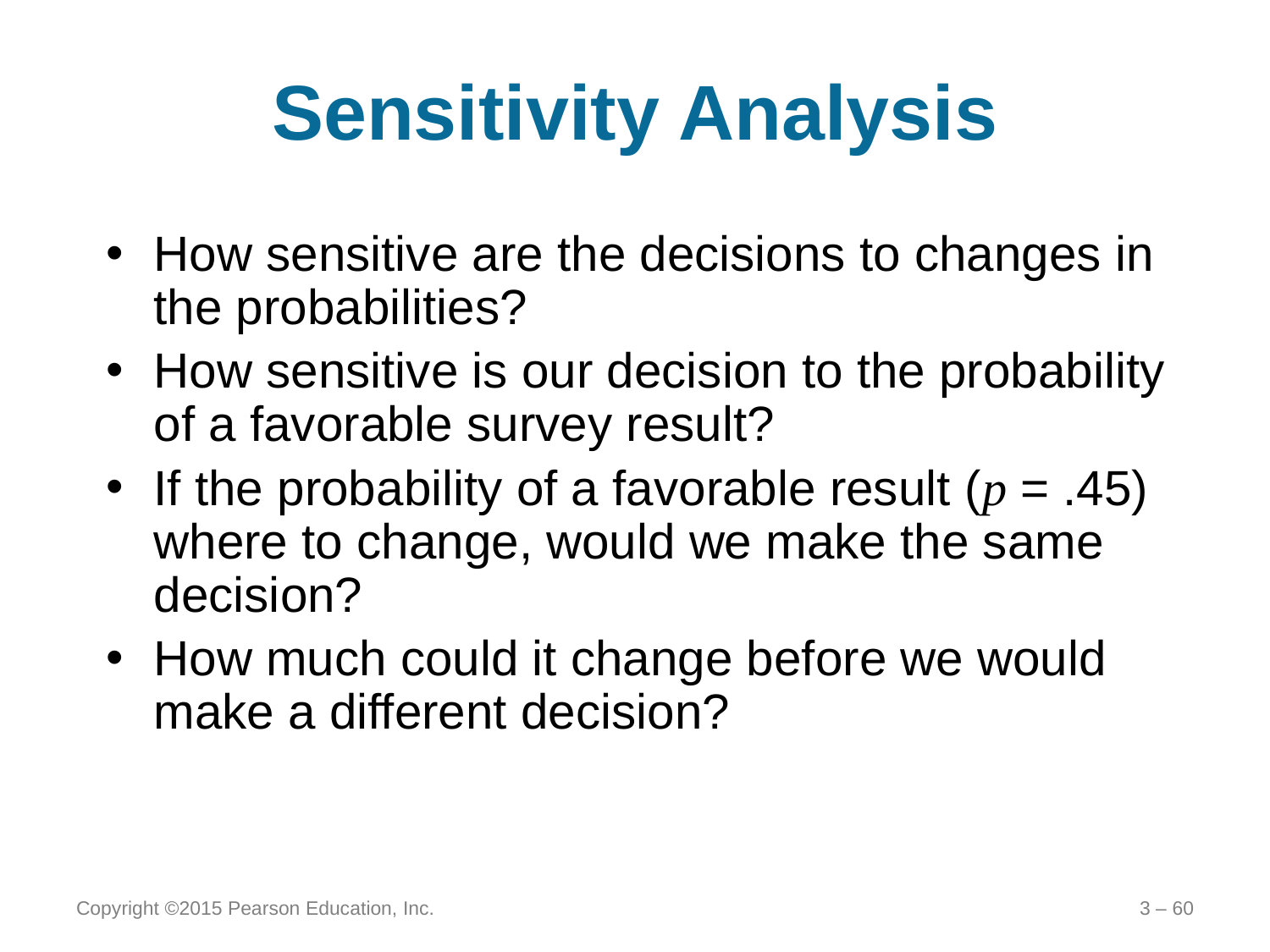

# Sensitivity Analysis
How sensitive are the decisions to changes in the probabilities?
How sensitive is our decision to the probability of a favorable survey result?
If the probability of a favorable result (p = .45) where to change, would we make the same decision?
How much could it change before we would make a different decision?
Copyright ©2015 Pearson Education, Inc.
3 – 60